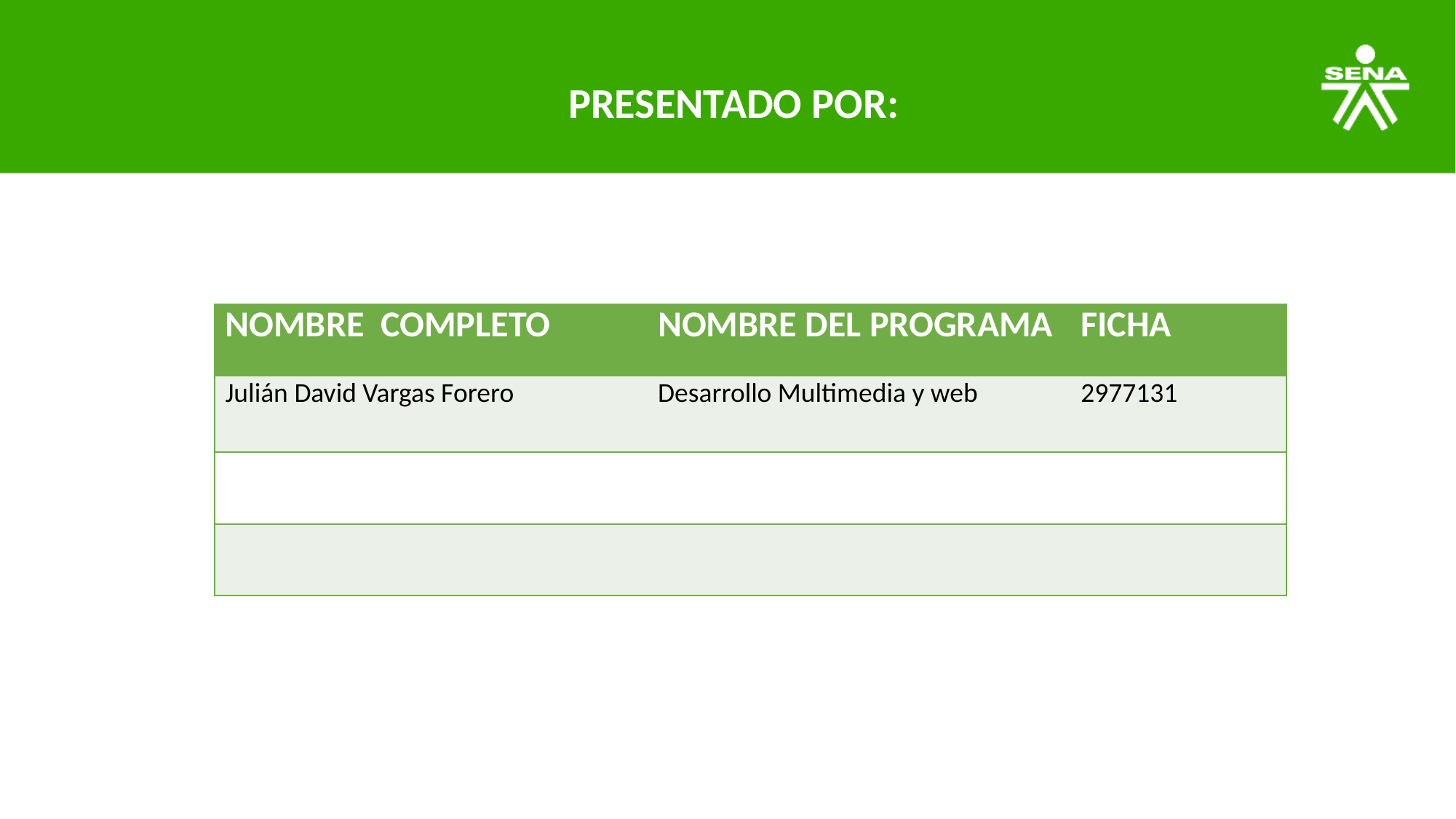

PRESENTADO POR:
| NOMBRE COMPLETO | NOMBRE DEL PROGRAMA | FICHA |
| --- | --- | --- |
| Julián David Vargas Forero | Desarrollo Multimedia y web | 2977131 |
|  |  |  |
|  |  |  |